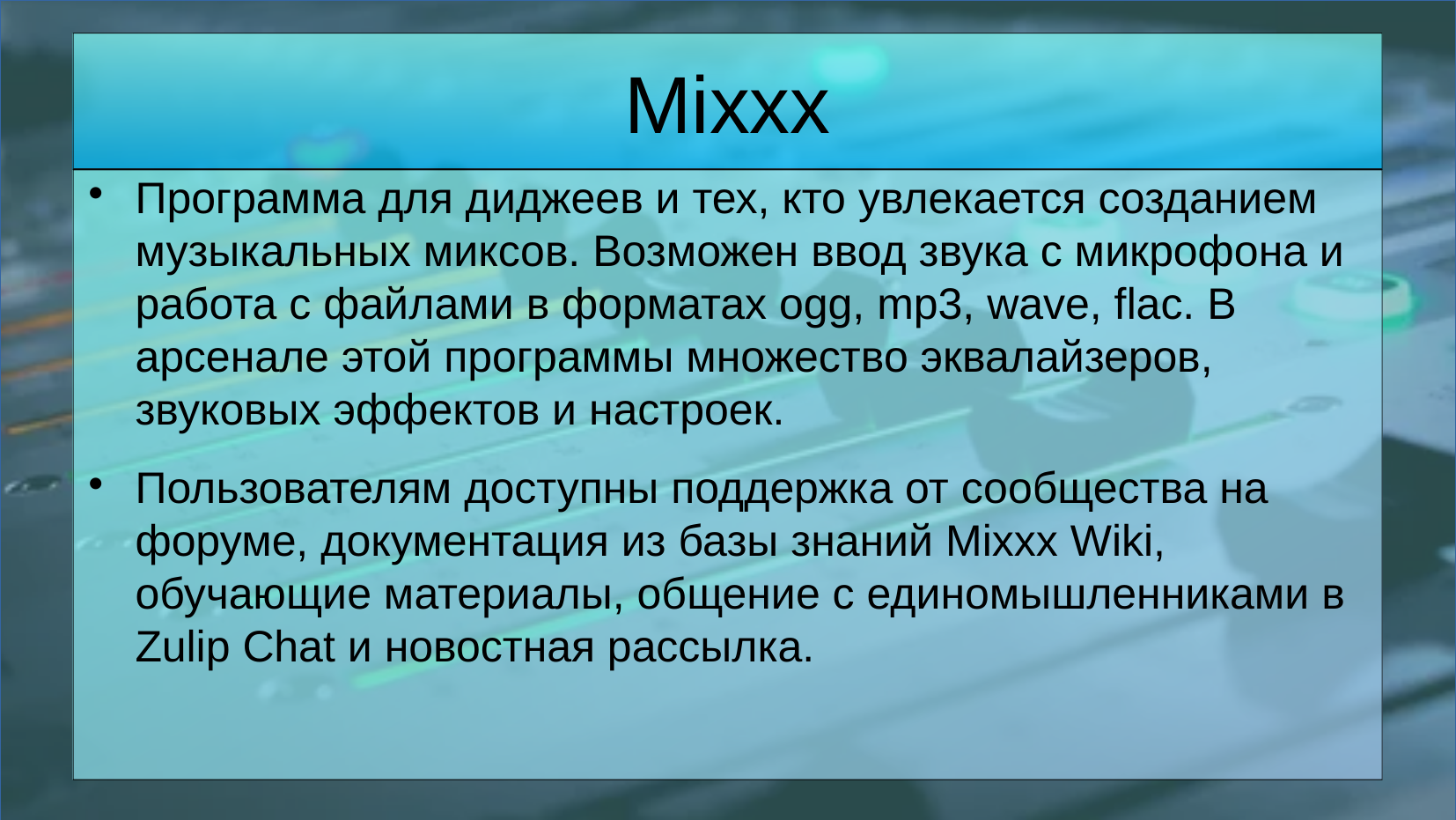

Mixxx
Программа для диджеев и тех, кто увлекается созданием музыкальных миксов. Возможен ввод звука с микрофона и работа с файлами в форматах ogg, mp3, wave, flac. В арсенале этой программы множество эквалайзеров, звуковых эффектов и настроек.
Пользователям доступны поддержка от сообщества на форуме, документация из базы знаний Mixxx Wiki, обучающие материалы, общение с единомышленниками в Zulip Chat и новостная рассылка.